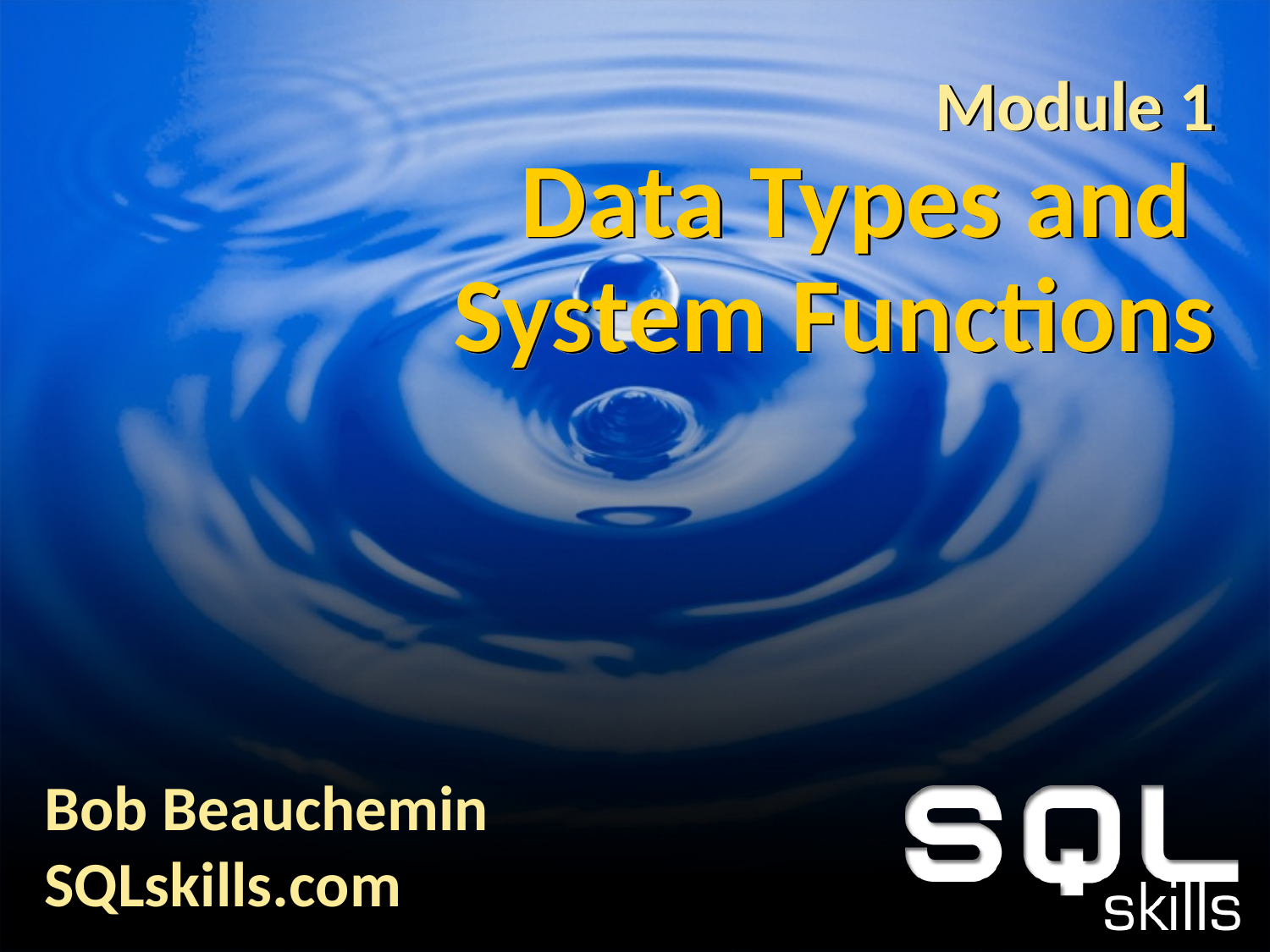

# Module 1 Data Types and System Functions